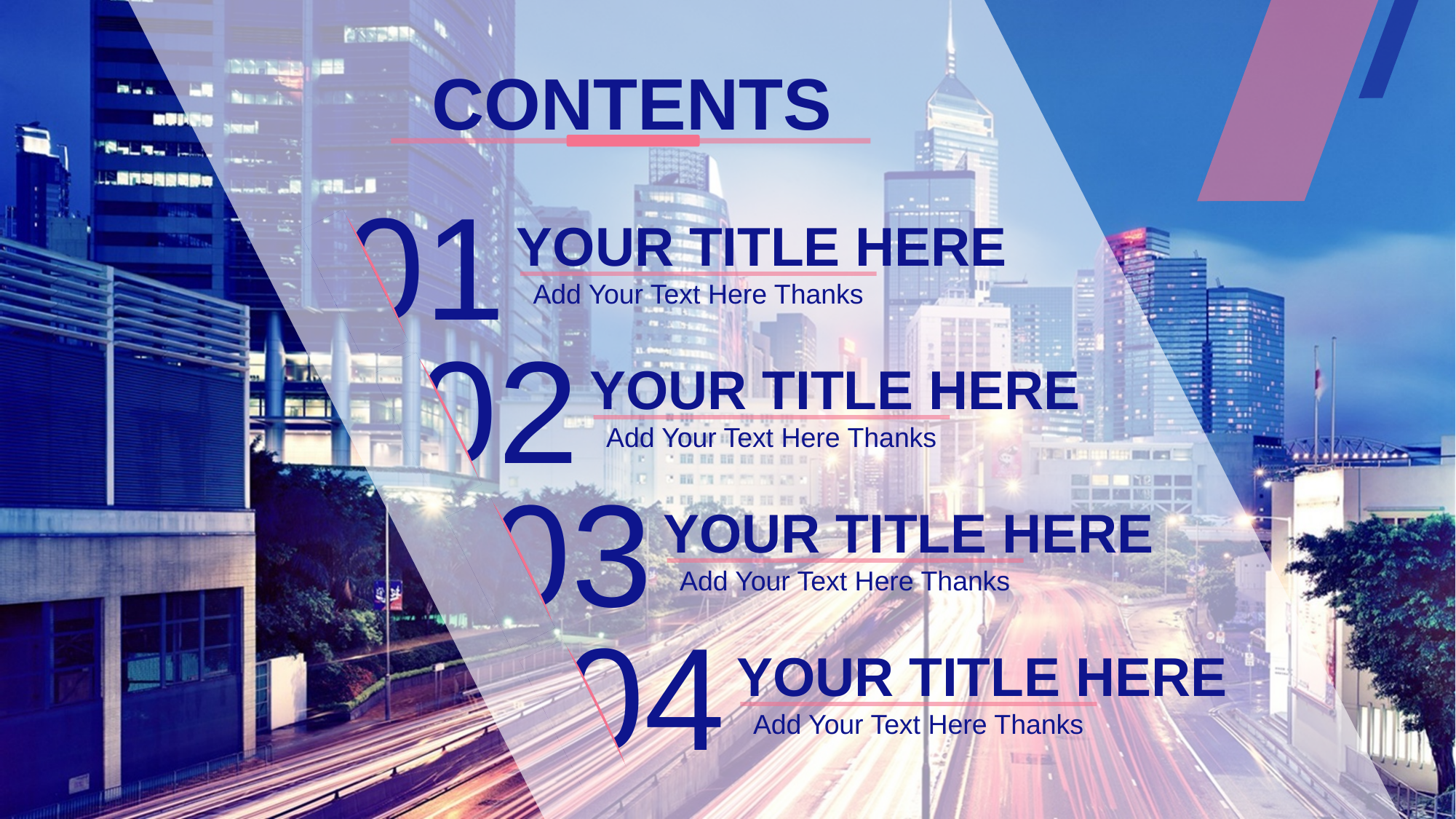

CONTENTS

01
YOUR TITLE HERE

Add Your Text Here Thanks

02
YOUR TITLE HERE

Add Your Text Here Thanks
03
YOUR TITLE HERE

Add Your Text Here Thanks
04
YOUR TITLE HERE

Add Your Text Here Thanks